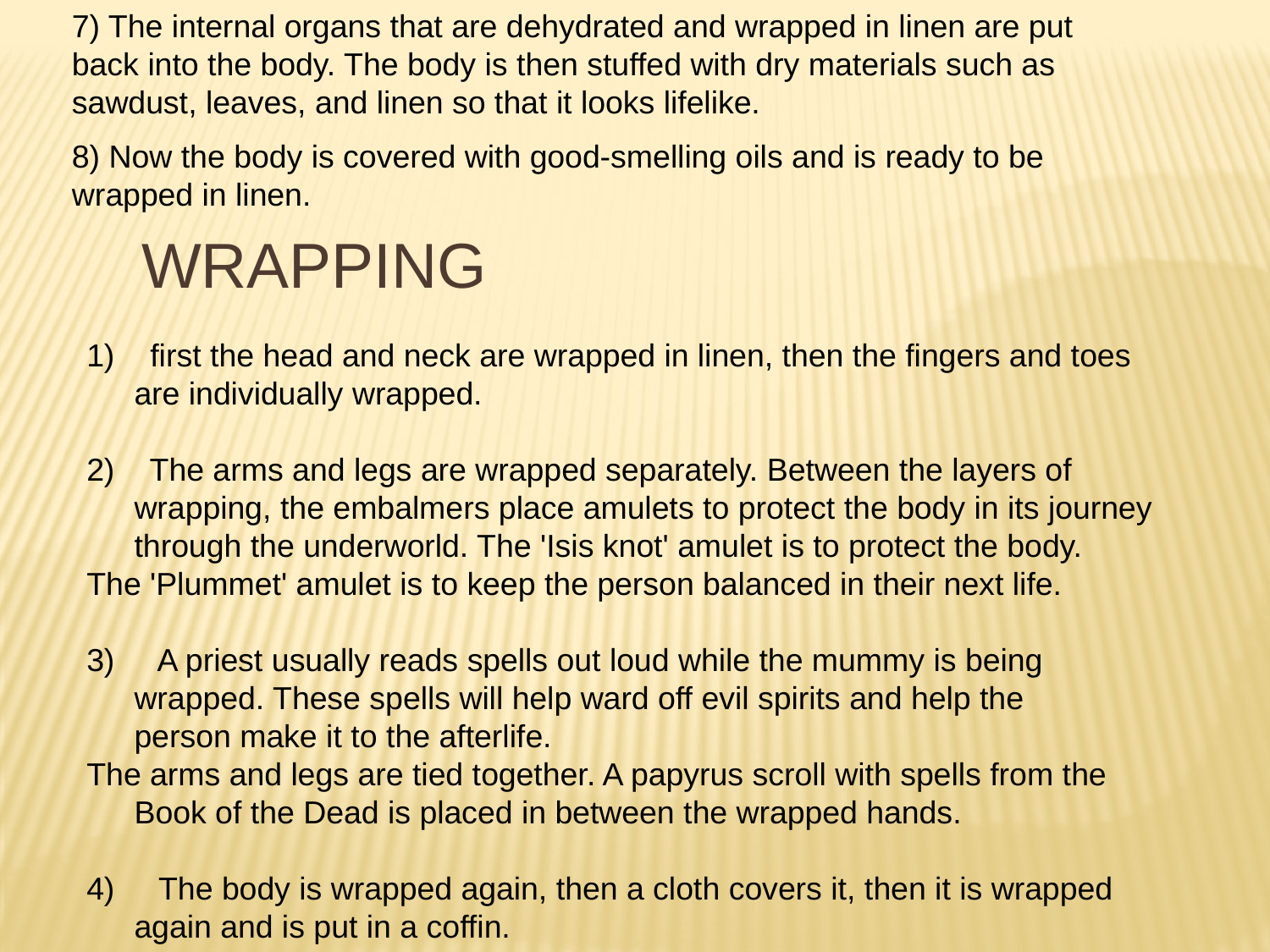

7) The internal organs that are dehydrated and wrapped in linen are put back into the body. The body is then stuffed with dry materials such as sawdust, leaves, and linen so that it looks lifelike.
8) Now the body is covered with good-smelling oils and is ready to be wrapped in linen.

Wrapping
1)    first the head and neck are wrapped in linen, then the fingers and toes are individually wrapped.

2)    The arms and legs are wrapped separately. Between the layers of wrapping, the embalmers place amulets to protect the body in its journey through the underworld. The 'Isis knot' amulet is to protect the body.
The 'Plummet' amulet is to keep the person balanced in their next life.
3)     A priest usually reads spells out loud while the mummy is being wrapped. These spells will help ward off evil spirits and help the person make it to the afterlife.
The arms and legs are tied together. A papyrus scroll with spells from the Book of the Dead is placed in between the wrapped hands.
4)     The body is wrapped again, then a cloth covers it, then it is wrapped again and is put in a coffin.